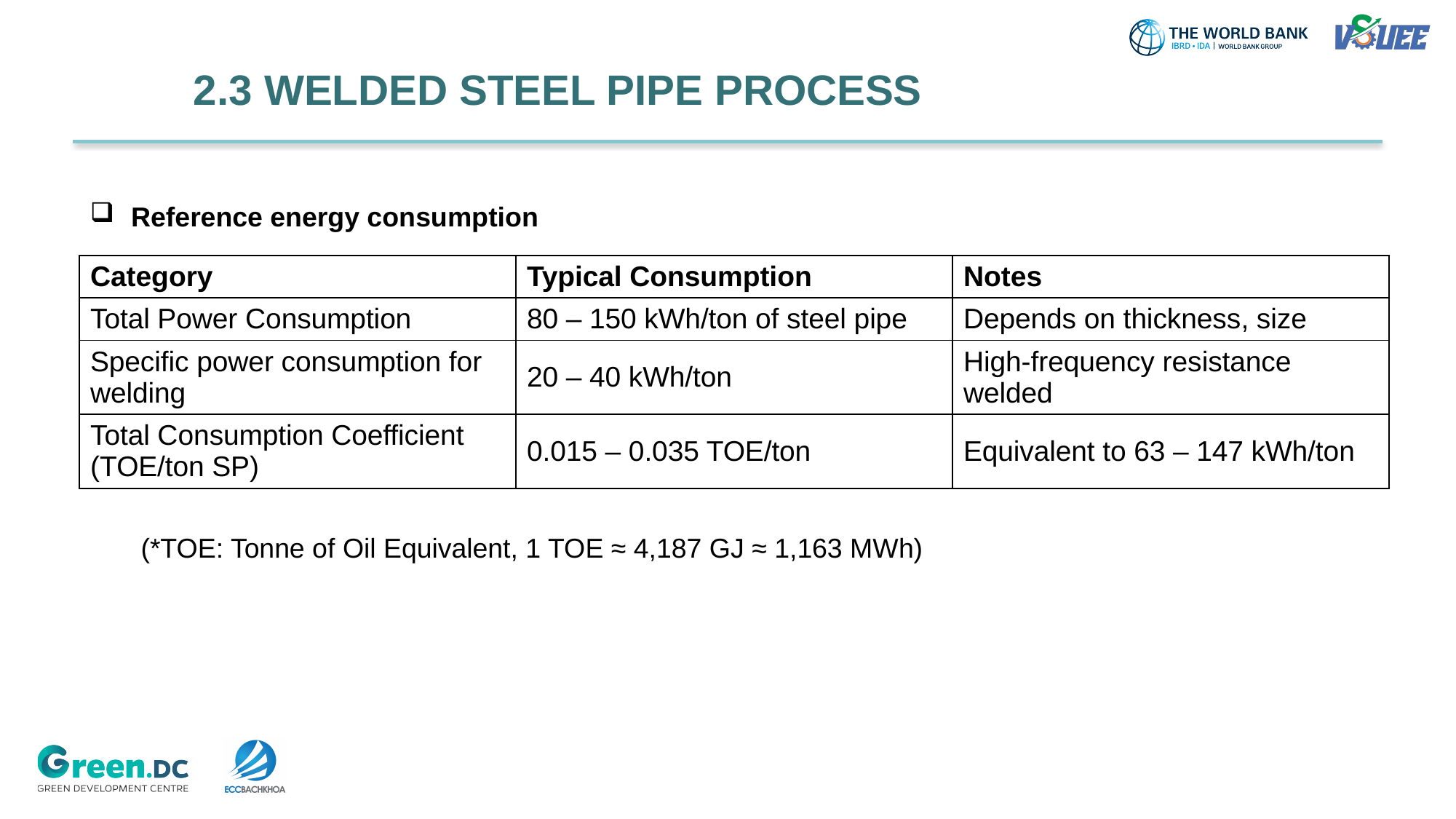

2.3 WELDED STEEL PIPE PROCESS
Reference energy consumption
| Category | Typical Consumption | Notes |
| --- | --- | --- |
| Total Power Consumption | 80 – 150 kWh/ton of steel pipe | Depends on thickness, size |
| Specific power consumption for welding | 20 – 40 kWh/ton | High-frequency resistance welded |
| Total Consumption Coefficient (TOE/ton SP) | 0.015 – 0.035 TOE/ton | Equivalent to 63 – 147 kWh/ton |
(*TOE: Tonne of Oil Equivalent, 1 TOE ≈ 4,187 GJ ≈ 1,163 MWh)